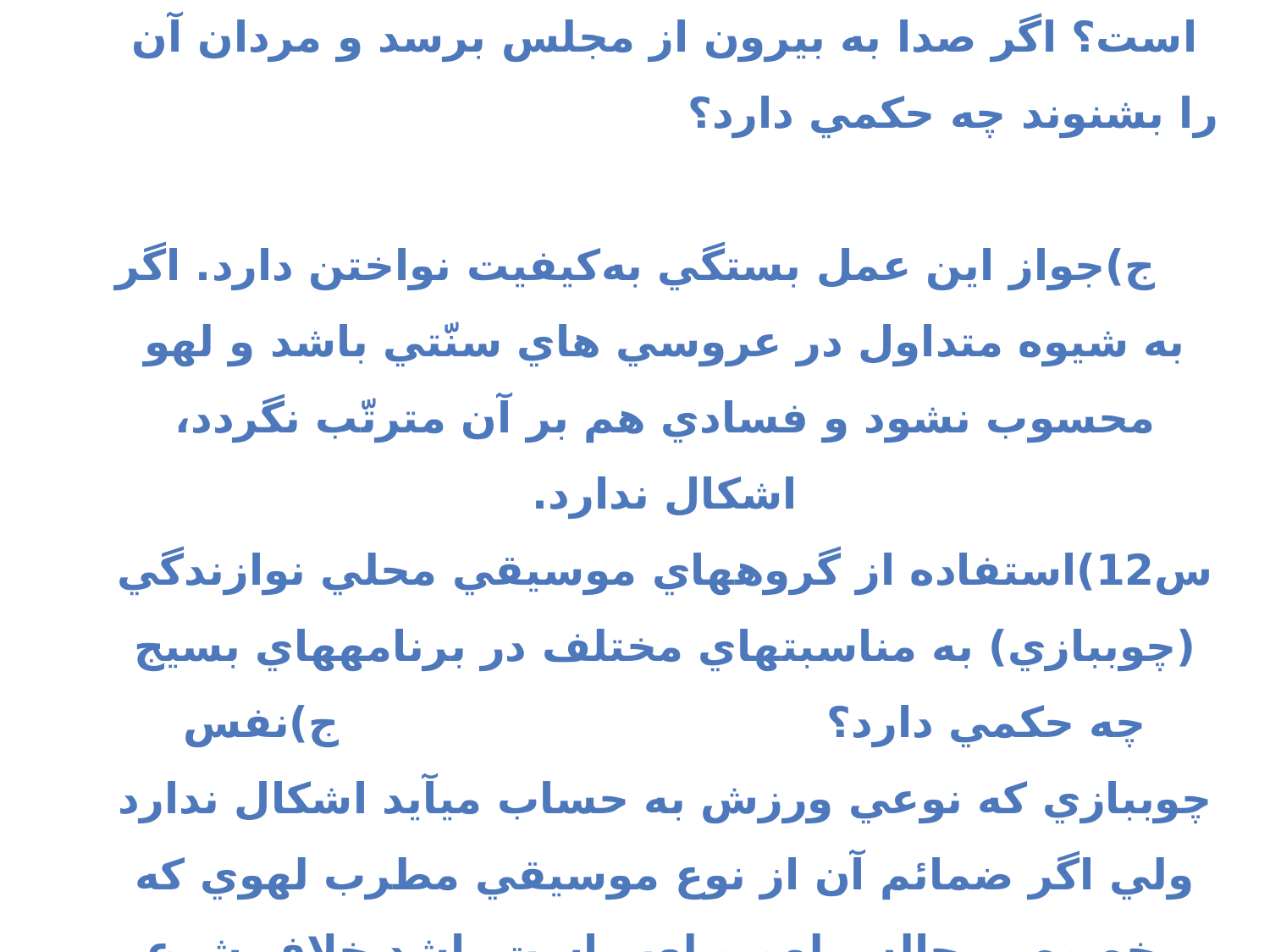

س11)آيا زدن بر ظرف‌ها و ساير وسايلي كه جزء آلات موسيقي نيستند، در عروسي ها توسط زنان جايز است؟ اگر صدا به بيرون از مجلس برسد و مردان آن را بشنوند چه حكمي دارد؟                                                                                                                        ج)جواز اين عمل بستگي به‌كيفيت نواختن دارد. اگر به شيوه متداول در عروسي هاي سنّتي باشد و لهو محسوب نشود و فسادي هم بر آن مترتّب نگردد، اشكال ندارد.
س12)استفاده از گروه‎هاي موسيقي محلي نوازندگي (چوب‎بازي) به مناسبت‎هاي مختلف در برنامه‎هاي بسيج چه حكمي دارد؟                                 ج)نفس چوب‎بازي كه نوعي ورزش به حساب مي‎آيد اشكال ندارد ولي اگر ضمائم آن از نوع موسيقي مطرب لهوي كه مخصوص مجالس لهو و لعب است باشد خلاف شرع است و جايز نيست.